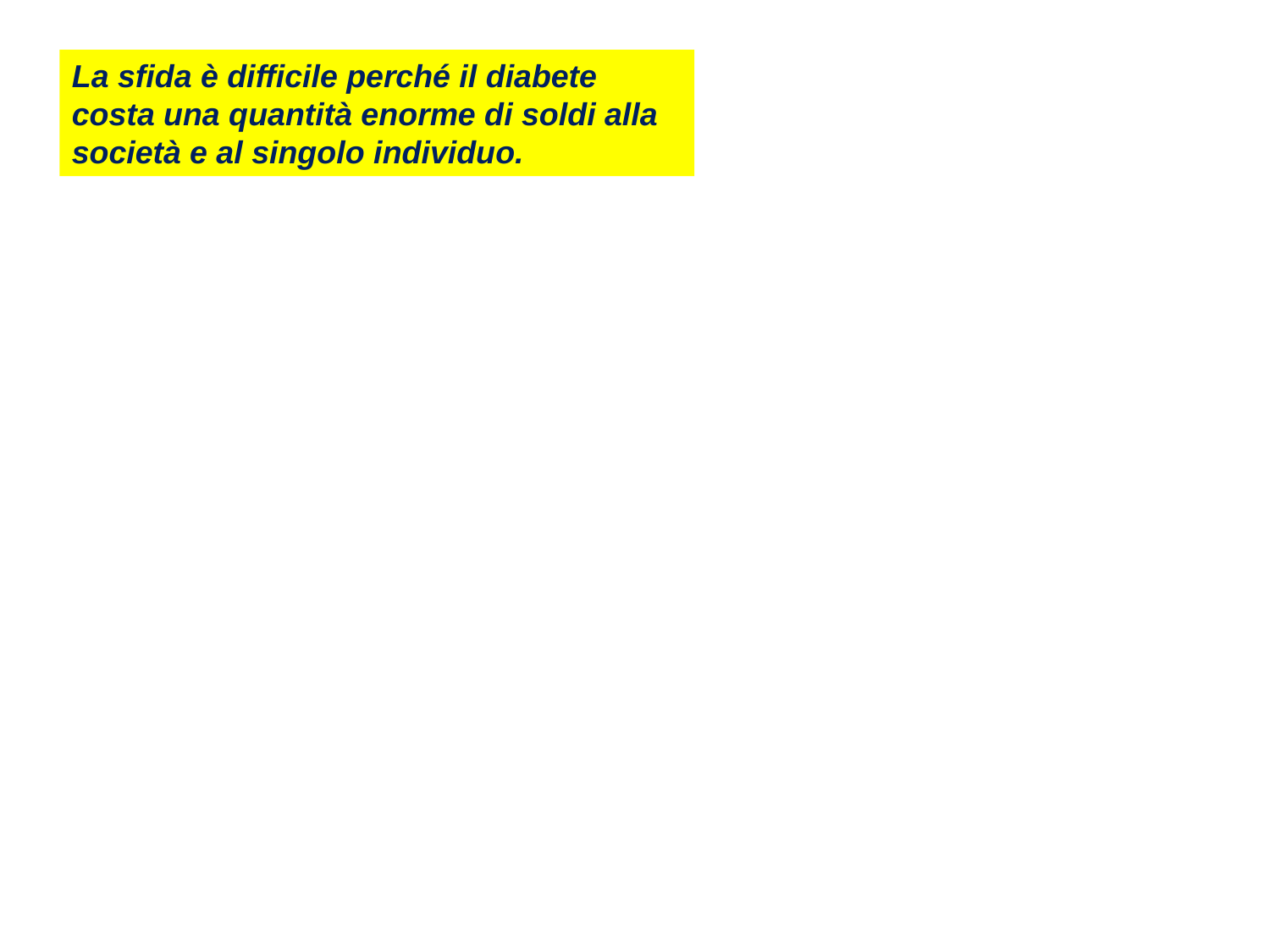

La sfida è difficile perché il diabete costa una quantità enorme di soldi alla società e al singolo individuo.